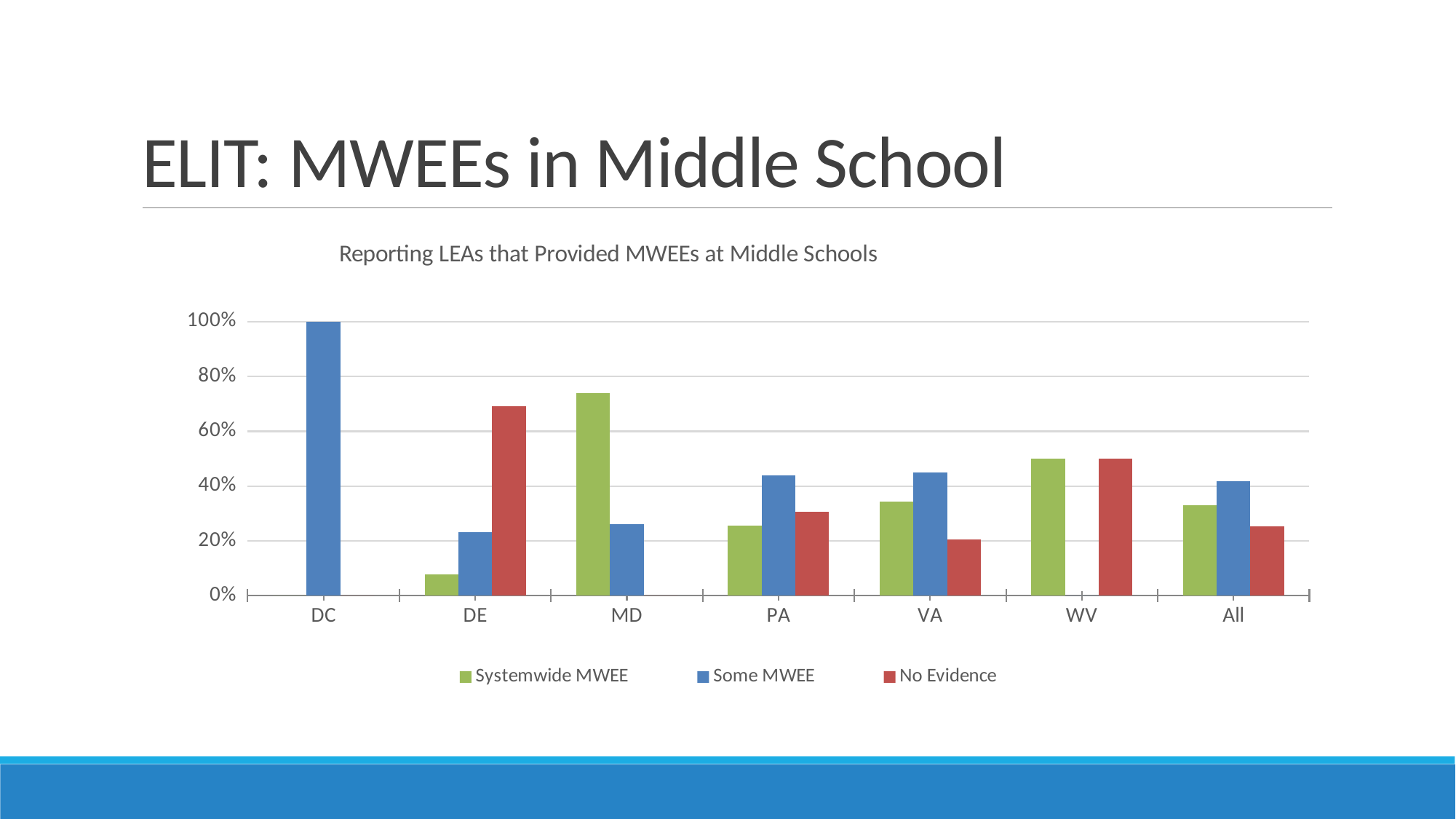

# ELIT: MWEEs in Middle School

### Chart: Reporting LEAs that Provided MWEEs at Middle Schools

| Category |  |  |  |
|---|---|---|---|
| DC | 0.0 | 1.0 | 0.0 |
| DE | 0.07692307692307693 | 0.23076923076923078 | 0.6923076923076923 |
| MD | 0.7391304347826086 | 0.2608695652173913 | 0.0 |
| PA | 0.25510204081632654 | 0.4387755102040816 | 0.30612244897959184 |
| VA | 0.3431372549019608 | 0.45098039215686275 | 0.20588235294117646 |
| WV | 0.5 | 0.0 | 0.5 |
| All | 0.32916666666666666 | 0.4166666666666667 | 0.25416666666666665 |